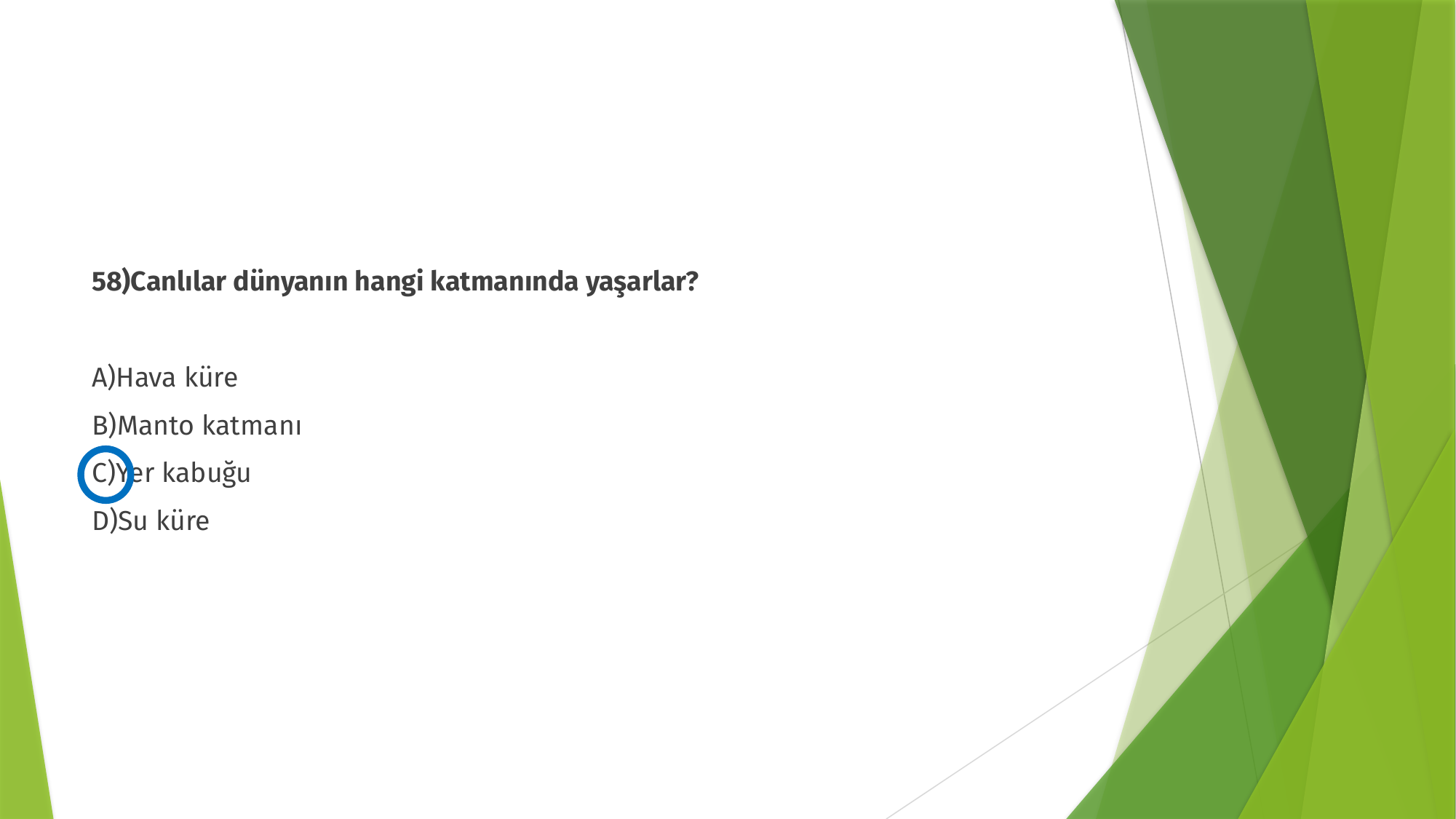

#
58)Canlılar dünyanın hangi katmanında yaşarlar?

A)Hava küre
B)Manto katmanı
C)Yer kabuğu
D)Su küre